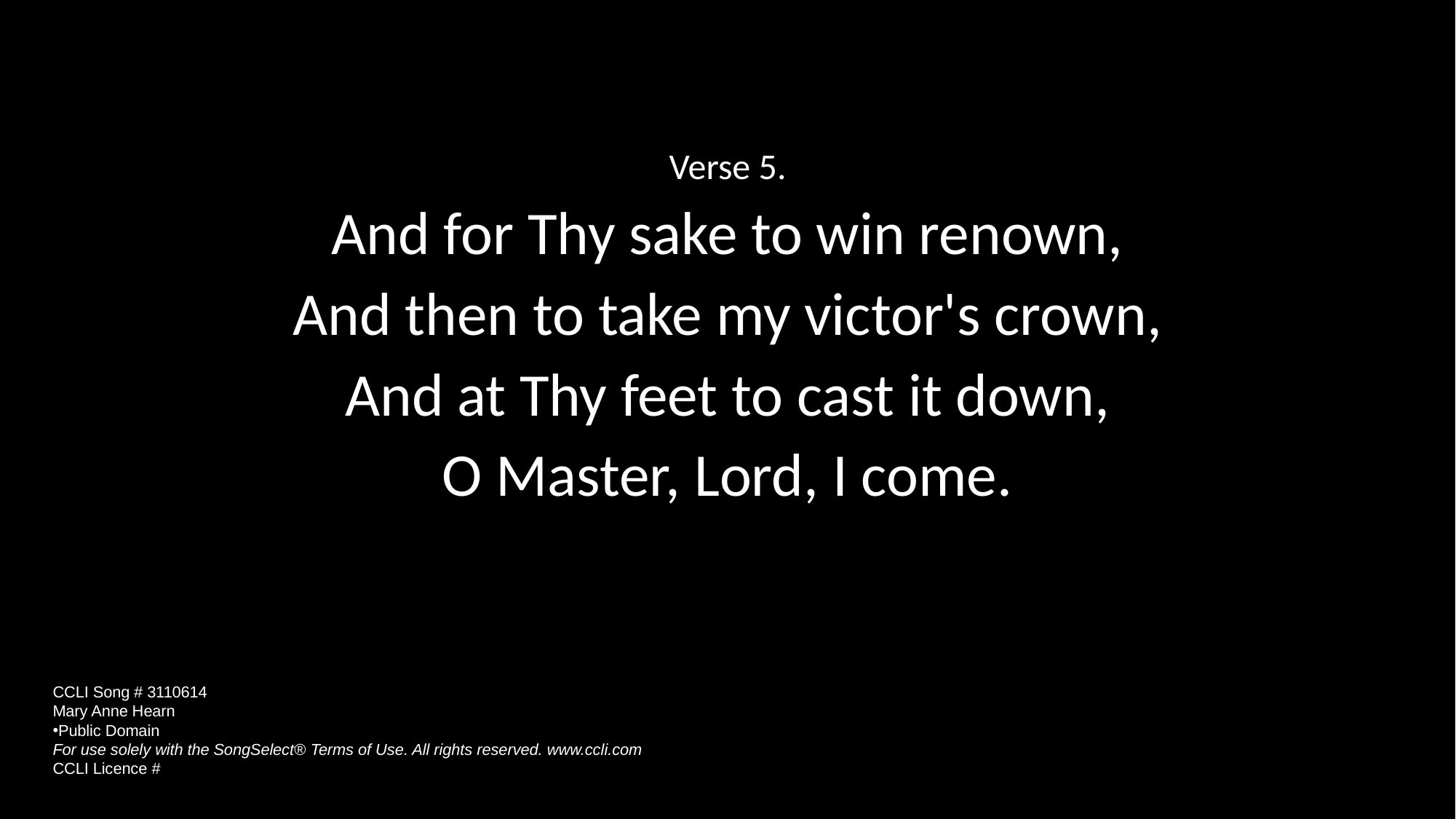

Verse 5.
And for Thy sake to win renown,
And then to take my victor's crown,
And at Thy feet to cast it down,
O Master, Lord, I come.
CCLI Song # 3110614
Mary Anne Hearn
Public Domain
For use solely with the SongSelect® Terms of Use. All rights reserved. www.ccli.com
CCLI Licence #